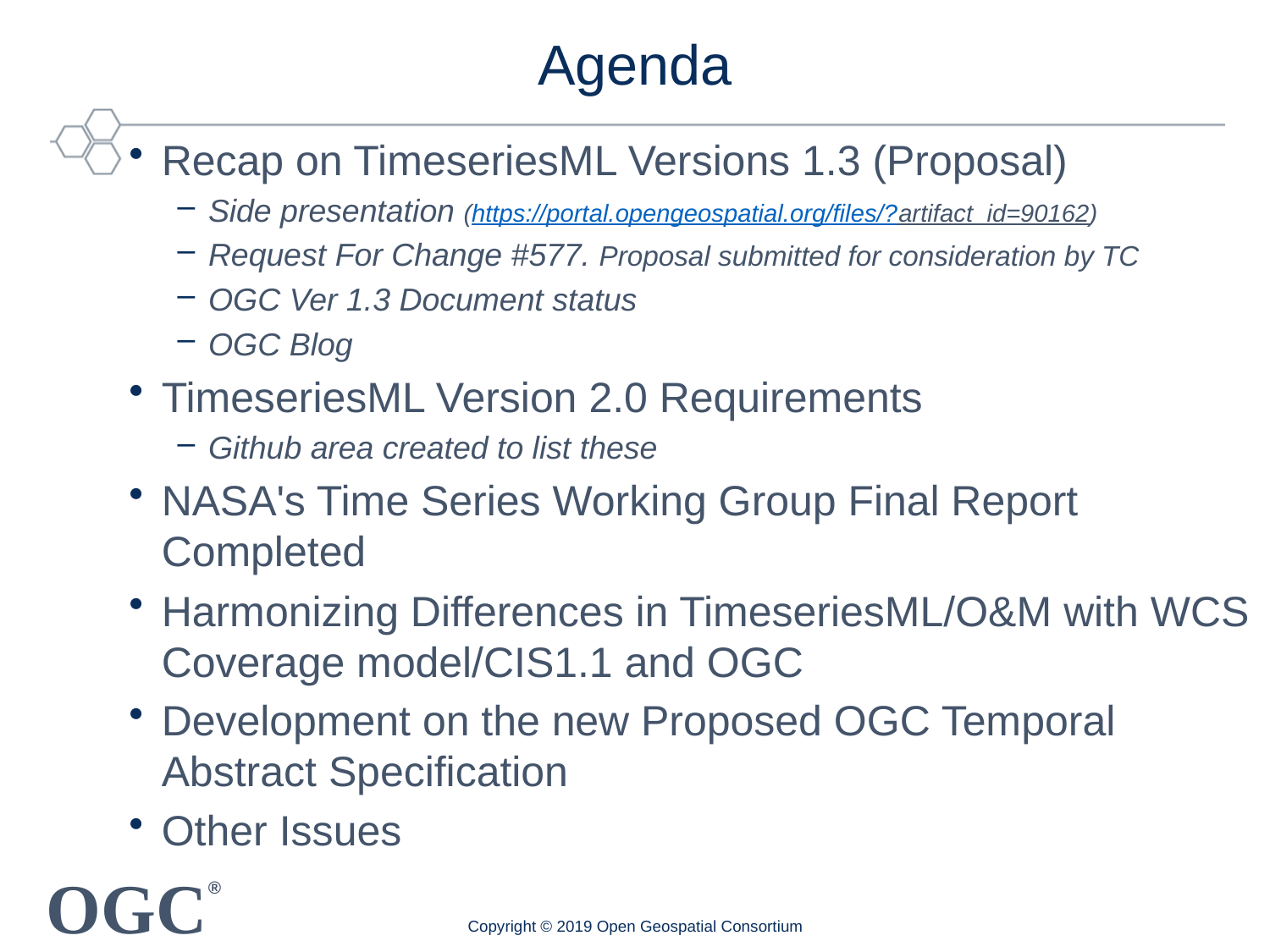

# Agenda
Recap on TimeseriesML Versions 1.3 (Proposal)
Side presentation (https://portal.opengeospatial.org/files/?artifact_id=90162)
Request For Change #577. Proposal submitted for consideration by TC
OGC Ver 1.3 Document status
OGC Blog
TimeseriesML Version 2.0 Requirements
Github area created to list these
NASA's Time Series Working Group Final Report Completed
Harmonizing Differences in TimeseriesML/O&M with WCS Coverage model/CIS1.1 and OGC
Development on the new Proposed OGC Temporal Abstract Specification
Other Issues
Copyright © 2019 Open Geospatial Consortium